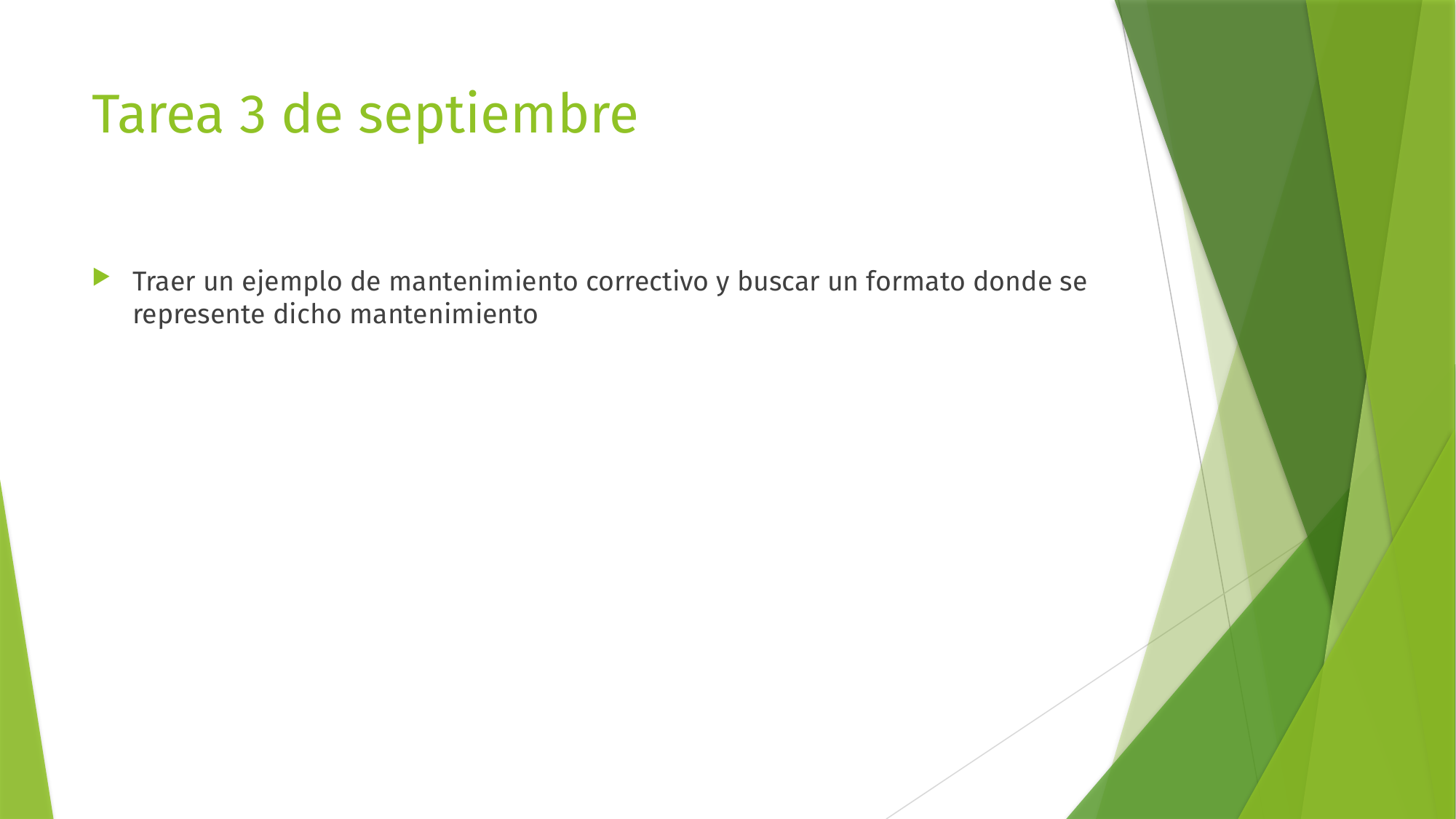

# Tarea 3 de septiembre
Traer un ejemplo de mantenimiento correctivo y buscar un formato donde se represente dicho mantenimiento